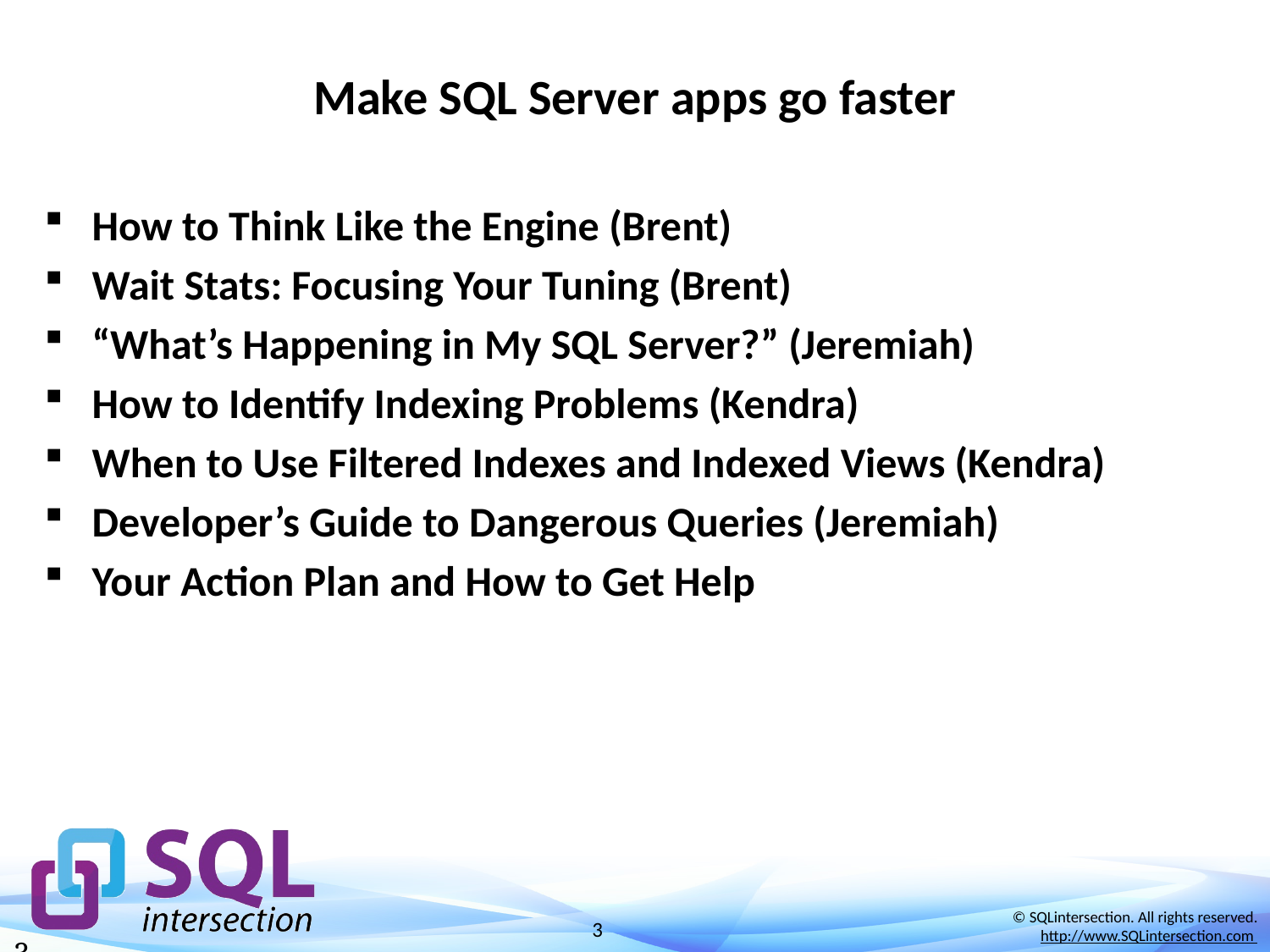

# Make SQL Server apps go faster
How to Think Like the Engine (Brent)
Wait Stats: Focusing Your Tuning (Brent)
“What’s Happening in My SQL Server?” (Jeremiah)
How to Identify Indexing Problems (Kendra)
When to Use Filtered Indexes and Indexed Views (Kendra)
Developer’s Guide to Dangerous Queries (Jeremiah)
Your Action Plan and How to Get Help
3